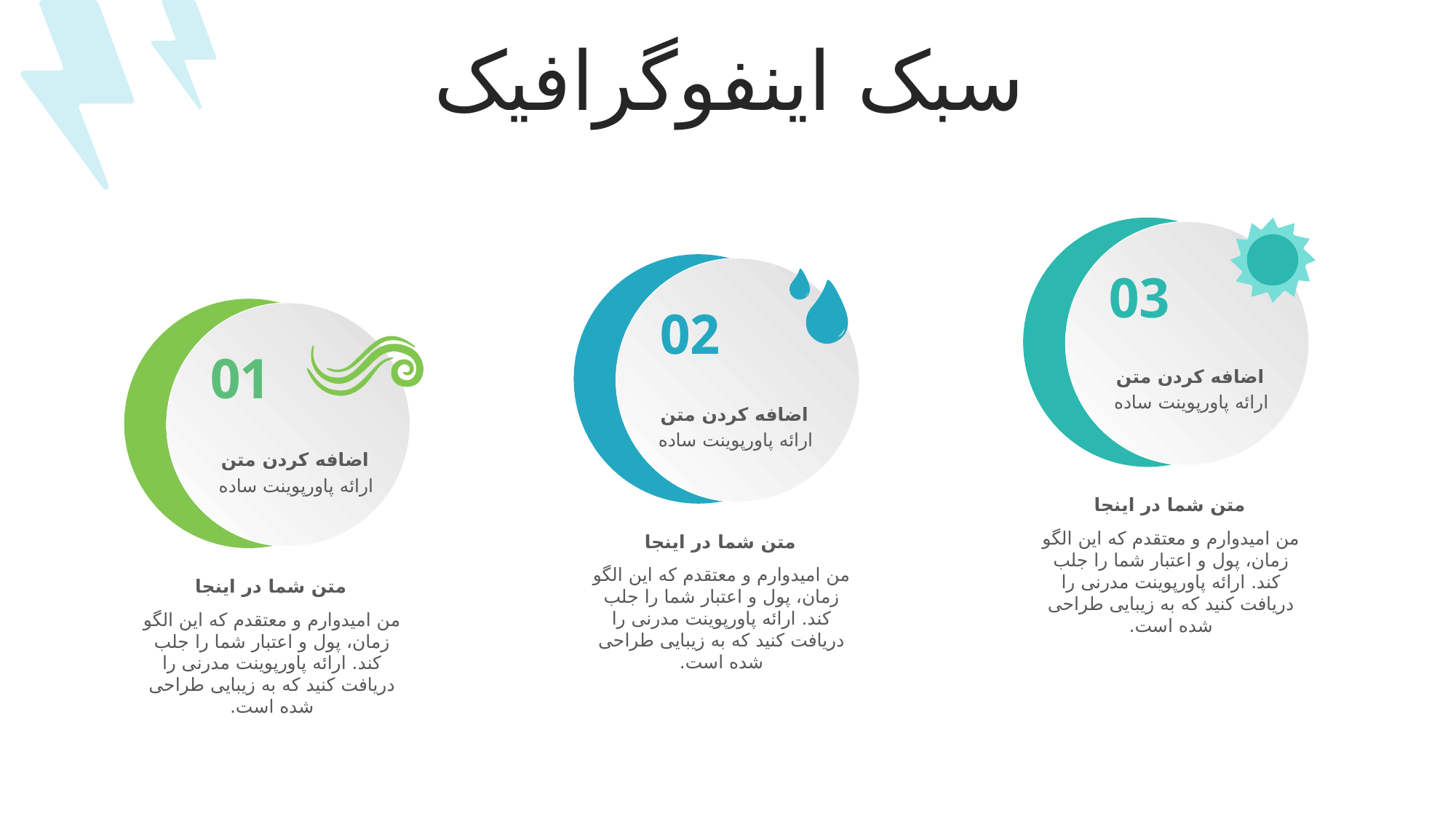

سبک اینفوگرافیک

03

02

01
اضافه کردن متن
ارائه پاورپوینت ساده
اضافه کردن متن
ارائه پاورپوینت ساده
اضافه کردن متن
ارائه پاورپوینت ساده
متن شما در اینجا
من امیدوارم و معتقدم که این الگو زمان، پول و اعتبار شما را جلب کند. ارائه پاورپوینت مدرنی را دریافت کنید که به زیبایی طراحی شده است.
متن شما در اینجا
من امیدوارم و معتقدم که این الگو زمان، پول و اعتبار شما را جلب کند. ارائه پاورپوینت مدرنی را دریافت کنید که به زیبایی طراحی شده است.
متن شما در اینجا
من امیدوارم و معتقدم که این الگو زمان، پول و اعتبار شما را جلب کند. ارائه پاورپوینت مدرنی را دریافت کنید که به زیبایی طراحی شده است.